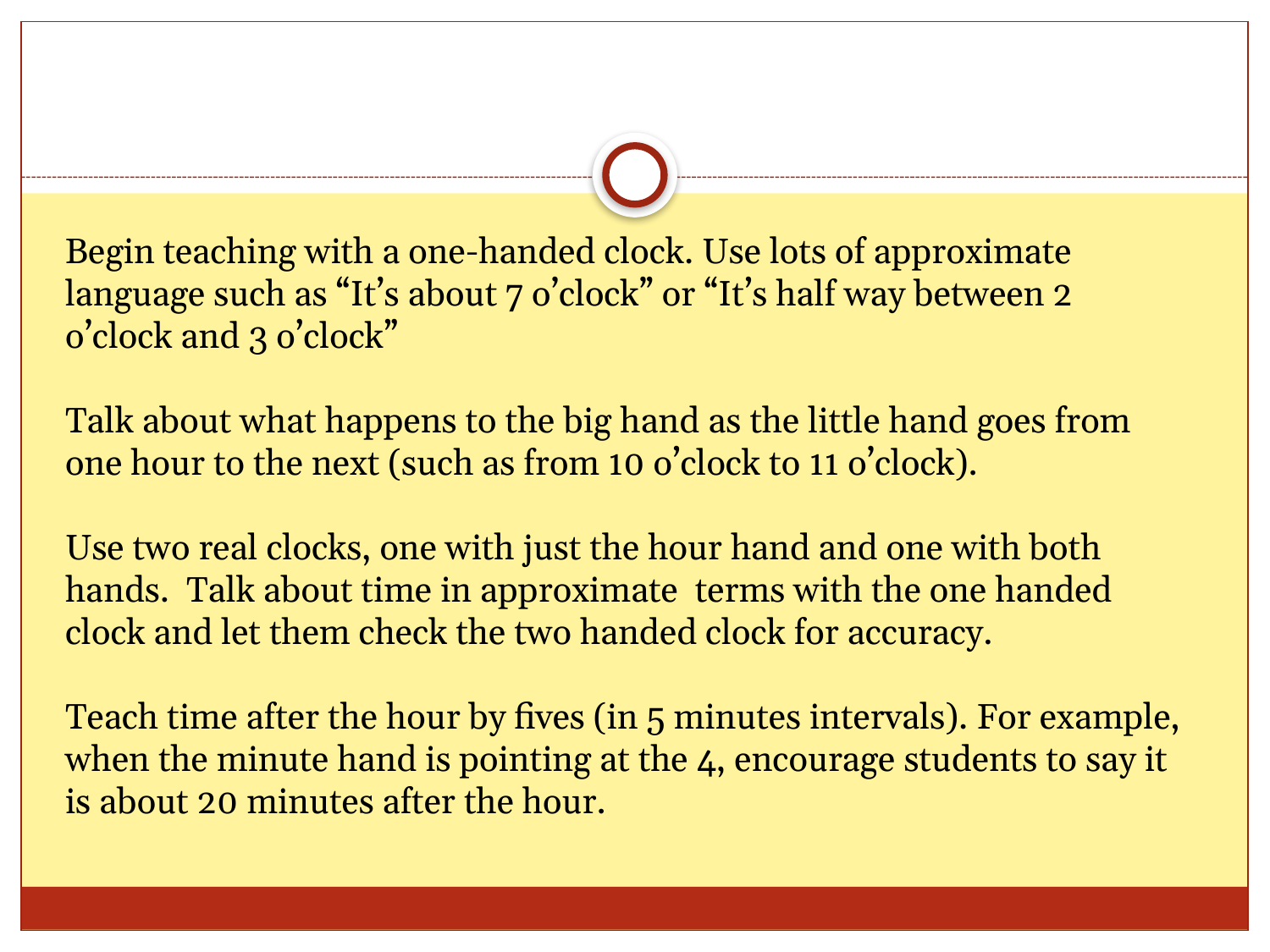

#
Begin teaching with a one-handed clock. Use lots of approximate language such as “It’s about 7 o’clock” or “It’s half way between 2 o’clock and 3 o’clock”

Talk about what happens to the big hand as the little hand goes from one hour to the next (such as from 10 o’clock to 11 o’clock).

Use two real clocks, one with just the hour hand and one with both hands.  Talk about time in approximate  terms with the one handed clock and let them check the two handed clock for accuracy.

Teach time after the hour by fives (in 5 minutes intervals). For example, when the minute hand is pointing at the 4, encourage students to say it is about 20 minutes after the hour.